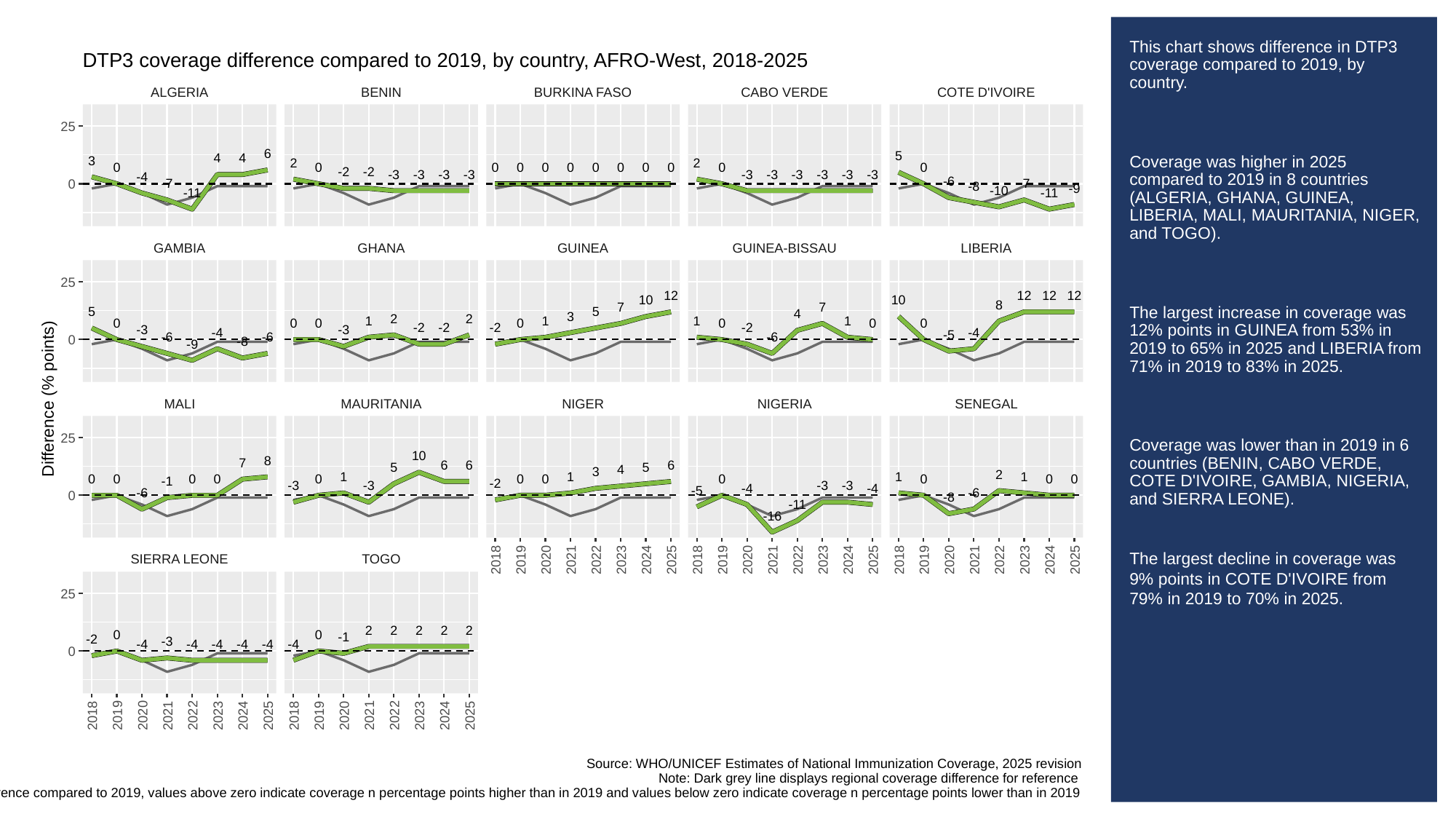

# This chart shows difference in DTP3 coverage compared to 2019, by country.

Coverage was higher in 2025 compared to 2019 in 8 countries (ALGERIA, GHANA, GUINEA, LIBERIA, MALI, MAURITANIA, NIGER, and TOGO).

The largest increase in coverage was 12% points in GUINEA from 53% in 2019 to 65% in 2025 and LIBERIA from 71% in 2019 to 83% in 2025.

Coverage was lower than in 2019 in 6 countries (BENIN, CABO VERDE, COTE D'IVOIRE, GAMBIA, NIGERIA, and SIERRA LEONE).

The largest decline in coverage was 9% points in COTE D'IVOIRE from 79% in 2019 to 70% in 2025.

DTP3 coverage difference compared to 2019, by country, AFRO-West, 2018-2025
ALGERIA
BENIN
BURKINA FASO
CABO VERDE
COTE D'IVOIRE

25

6
5
4
4

3
2
2
0
0
0
0
0
0
0
0
0
0
0
0
-2
-2
-3
-3
-3
-3
-3
-3
-3
-3
-3
-3

-4

-6
-7
-7
0

-8
-9

-10
-11
-11

GAMBIA
GHANA
GUINEA
GUINEA-BISSAU
LIBERIA

25

12
12
12
12
10
10
8
7
7
5
5
4

3

2
2
1
1
1
1
0
0
0
0
0
0
0
-2
-2
-2
-2

-3
-3
-4
-4

-5
-6
-6
-6
0

-8
-9

Difference (% points)
MALI
MAURITANIA
NIGER
NIGERIA
SENEGAL

25

10
8
7
6
6
6
5
5
4

3
2
1
1
1
1

0
0
0
0
0
0
0
0
0
0
0
-1

-2
-3
-3
-3
-3

-4
-4
-5
-6
-6
0

-8

-11
-16

SIERRA LEONE
TOGO
2018
2019
2020
2021
2022
2023
2024
2025
2018
2019
2020
2021
2022
2023
2024
2025
2018
2019
2020
2021
2022
2023
2024
2025

25

2
2
2
2
2
0
0
-1
-2
-3
-4
-4
-4
-4
-4
-4
0

2018
2019
2020
2021
2022
2023
2024
2025
2018
2019
2020
2021
2022
2023
2024
2025
Source: WHO/UNICEF Estimates of National Immunization Coverage, 2025 revision
Note: Dark grey line displays regional coverage difference for reference
When looking at coverage difference compared to 2019, values above zero indicate coverage n percentage points higher than in 2019 and values below zero indicate coverage n percentage points lower than in 2019